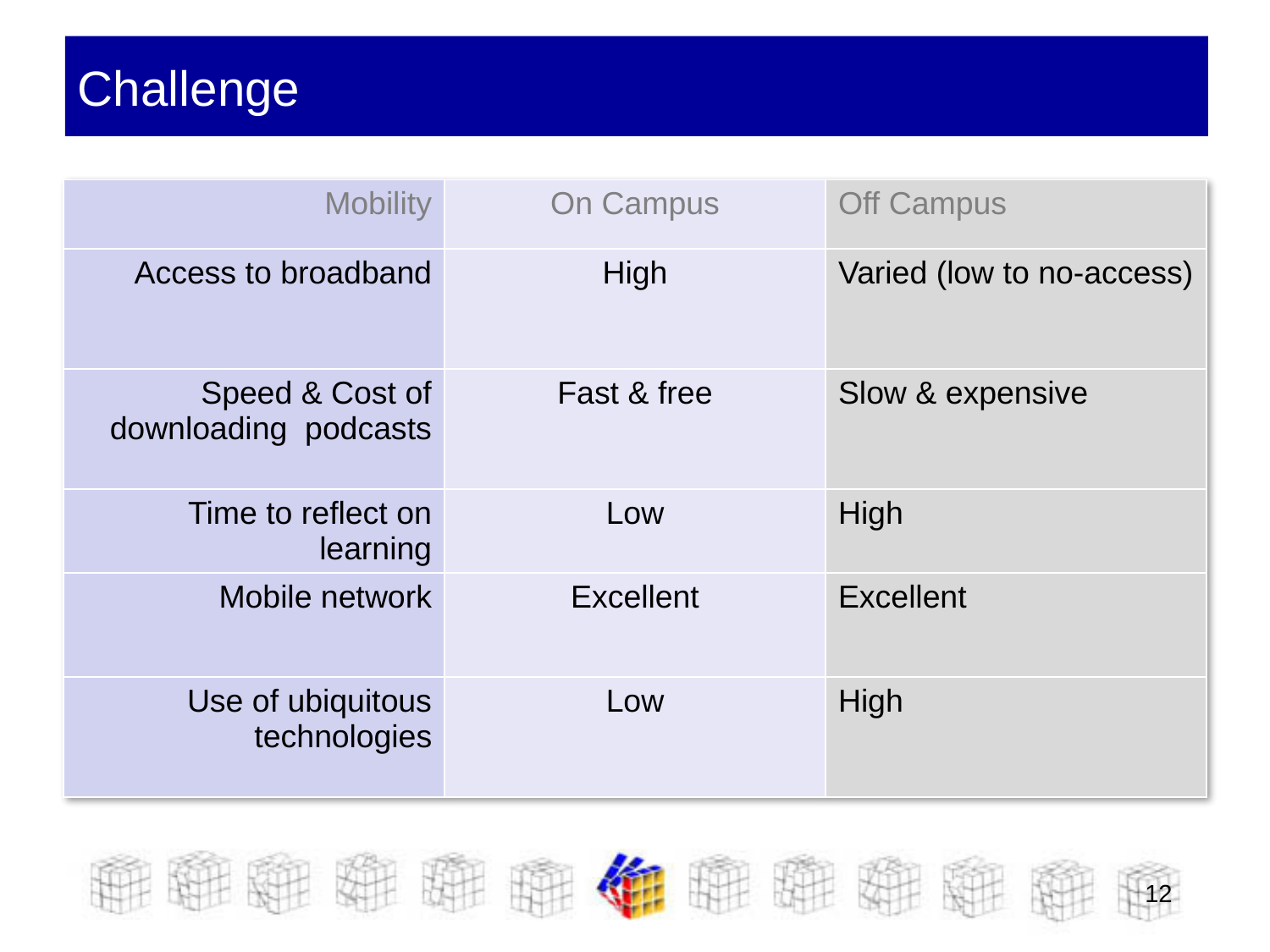

# Challenge
| Mobility | On Campus | Off Campus |
| --- | --- | --- |
| Access to broadband | High | Varied (low to no-access) |
| Speed & Cost of downloading podcasts | Fast & free | Slow & expensive |
| Time to reflect on learning | Low | High |
| Mobile network | Excellent | Excellent |
| Use of ubiquitous technologies | Low | High |
12